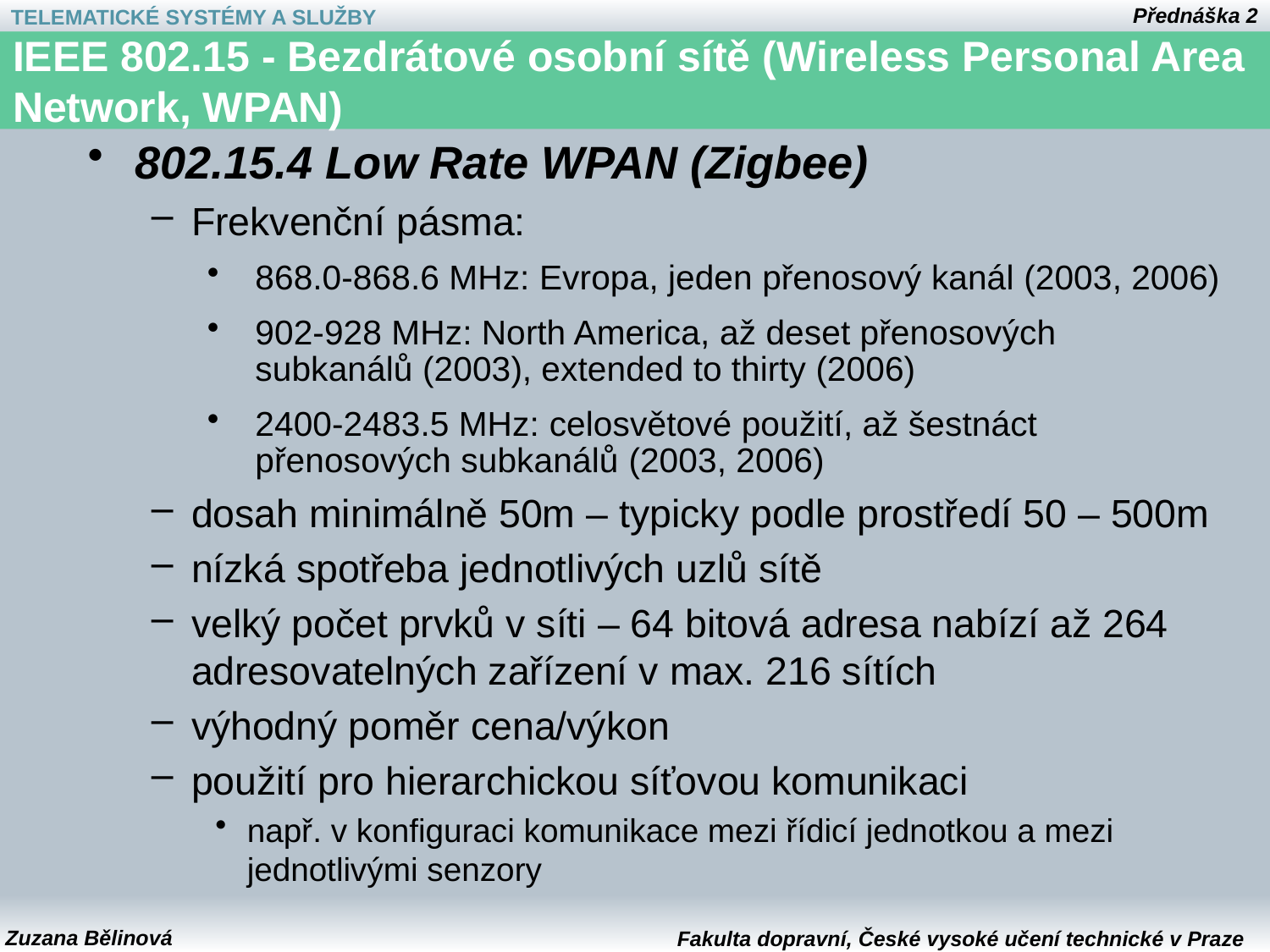

# IEEE 802.15 - Bezdrátové osobní sítě (Wireless Personal Area Network, WPAN)
802.15.4 Low Rate WPAN (Zigbee)
Frekvenční pásma:
868.0-868.6 MHz: Evropa, jeden přenosový kanál (2003, 2006)
902-928 MHz: North America, až deset přenosových subkanálů (2003), extended to thirty (2006)
2400-2483.5 MHz: celosvětové použití, až šestnáct přenosových subkanálů (2003, 2006)
dosah minimálně 50m – typicky podle prostředí 50 – 500m
nízká spotřeba jednotlivých uzlů sítě
velký počet prvků v síti – 64 bitová adresa nabízí až 264 adresovatelných zařízení v max. 216 sítích
výhodný poměr cena/výkon
použití pro hierarchickou síťovou komunikaci
např. v konfiguraci komunikace mezi řídicí jednotkou a mezi jednotlivými senzory